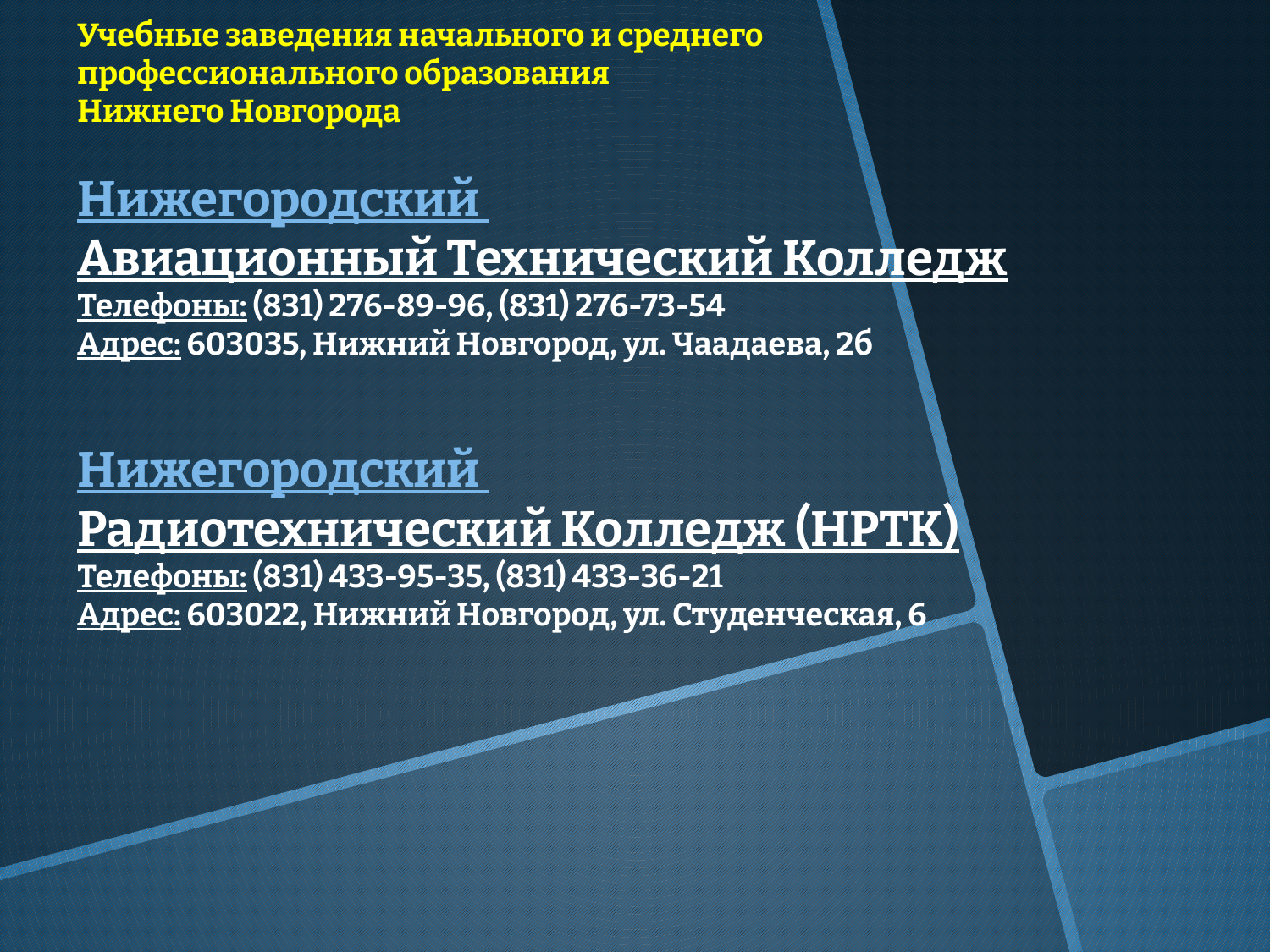

Учебные заведения начального и среднего
профессионального образования
Нижнего Новгорода

Нижегородский Авиационный Технический Колледж
Телефоны: (831) 276-89-96, (831) 276-73-54
Адрес: 603035, Hижний Hовгород, ул. Чаадаева, 2б

Нижегородский Радиотехнический Колледж (НРТК)
Телефоны: (831) 433-95-35, (831) 433-36-21
Адрес: 603022, Нижний Новгород, ул. Студенческая, 6